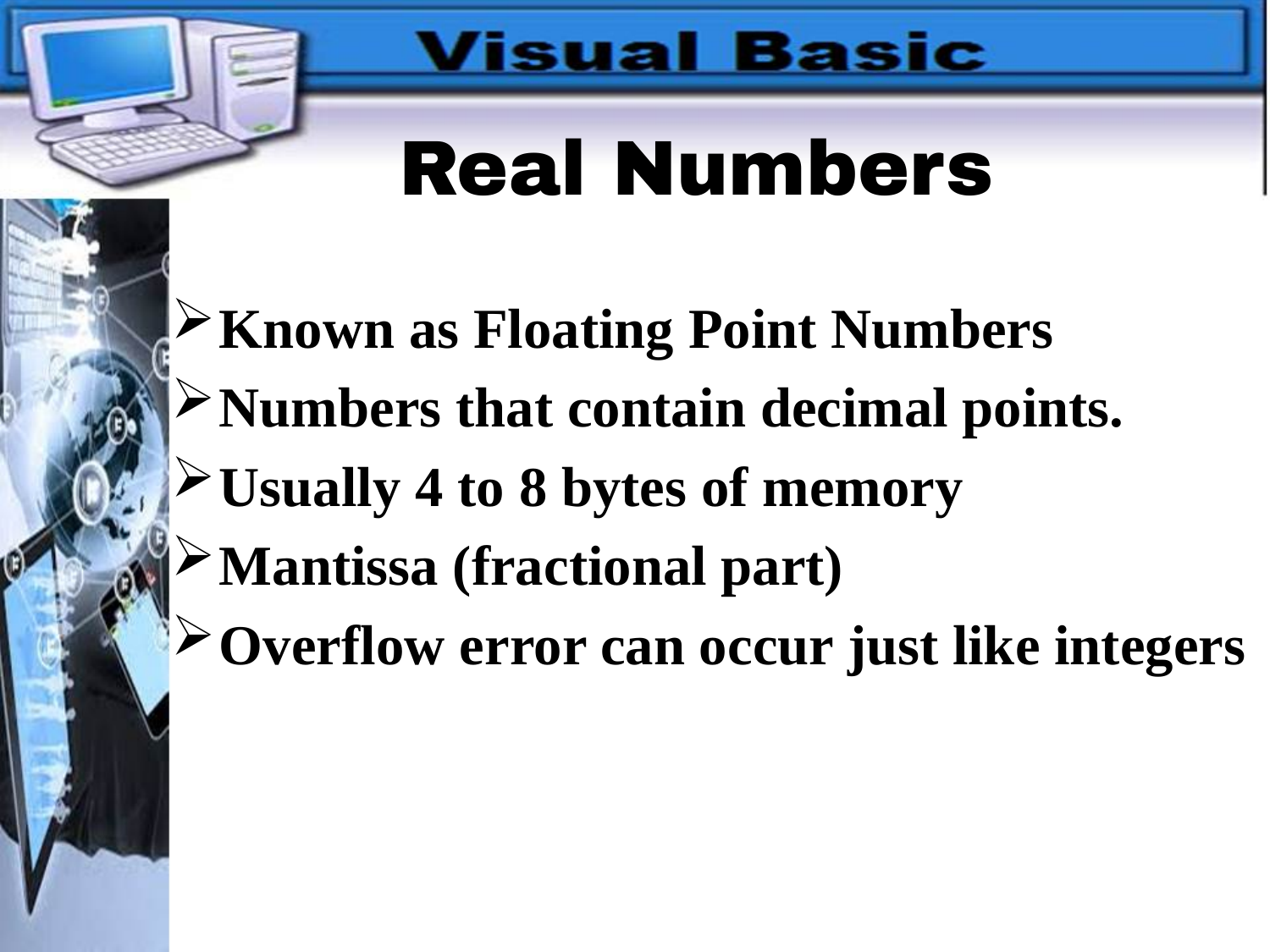

# Real Numbers
Known as Floating Point Numbers
Numbers that contain decimal points.
Usually 4 to 8 bytes of memory
Mantissa (fractional part)
Overflow error can occur just like integers